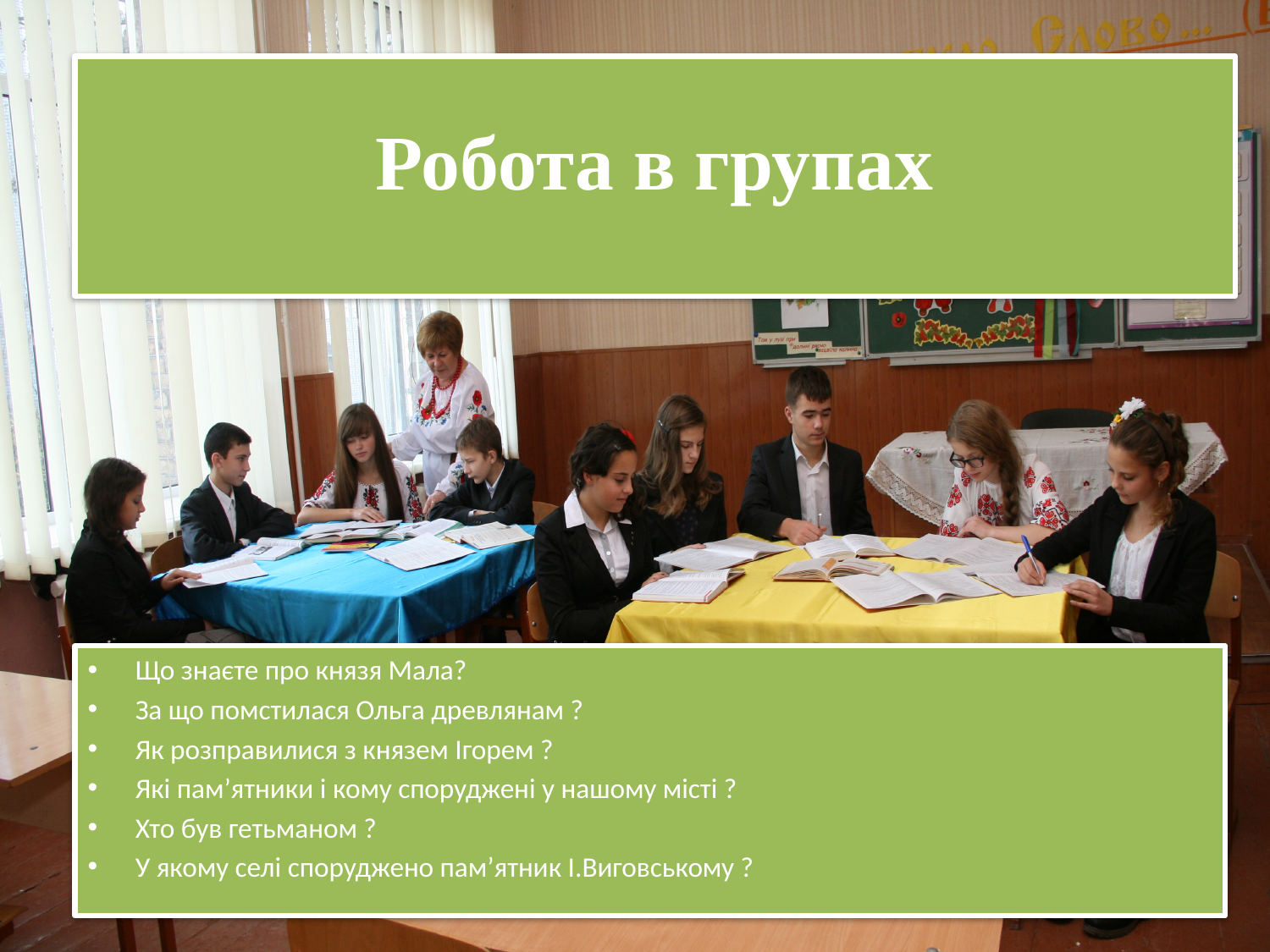

# Робота в групах
Що знаєте про князя Мала?
За що помстилася Ольга древлянам ?
Як розправилися з князем Ігорем ?
Які пам’ятники і кому споруджені у нашому місті ?
Хто був гетьманом ?
У якому селі споруджено пам’ятник І.Виговському ?